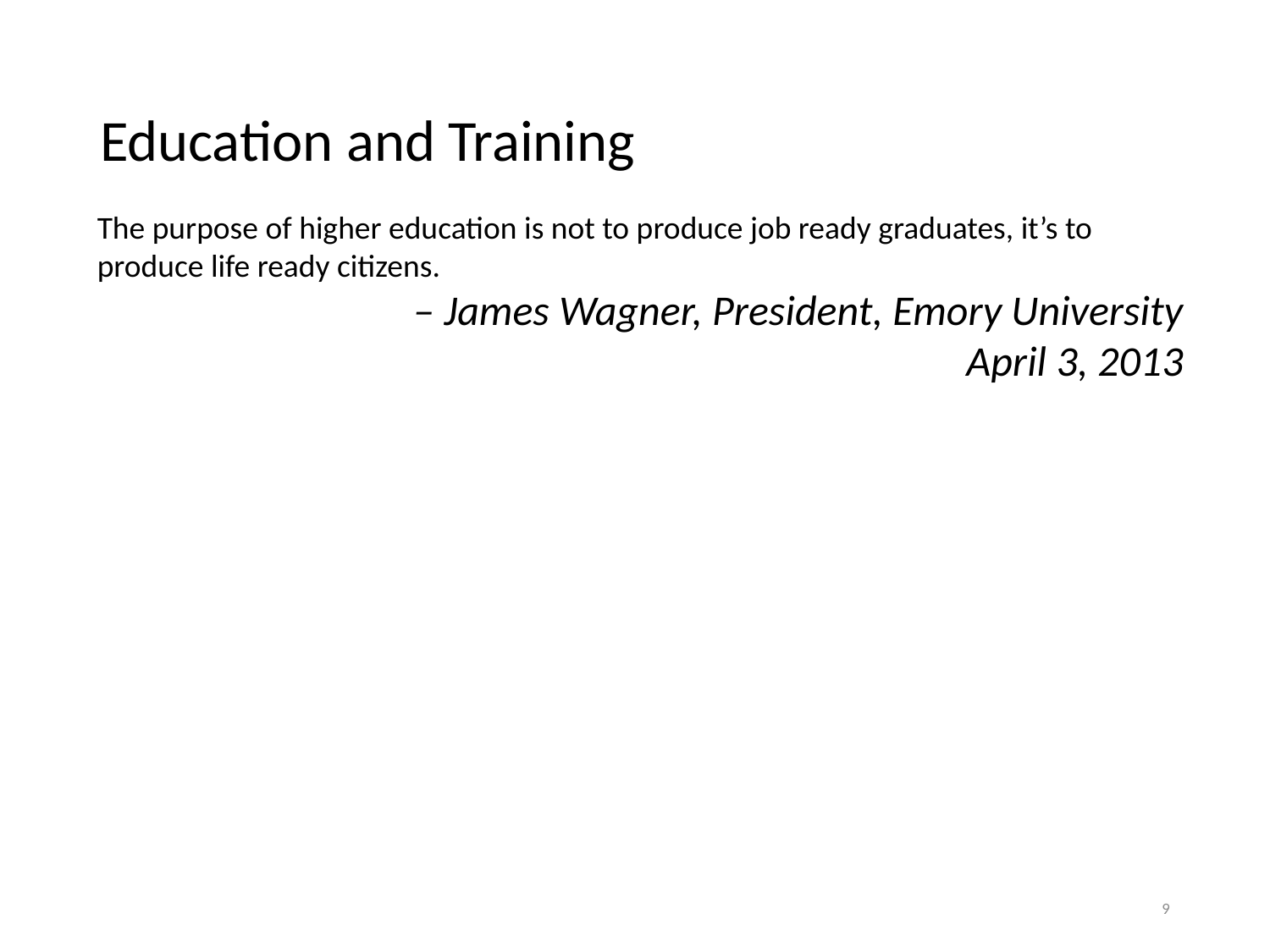

# Education and Training
The purpose of higher education is not to produce job ready graduates, it’s to produce life ready citizens.
– James Wagner, President, Emory University
April 3, 2013
9